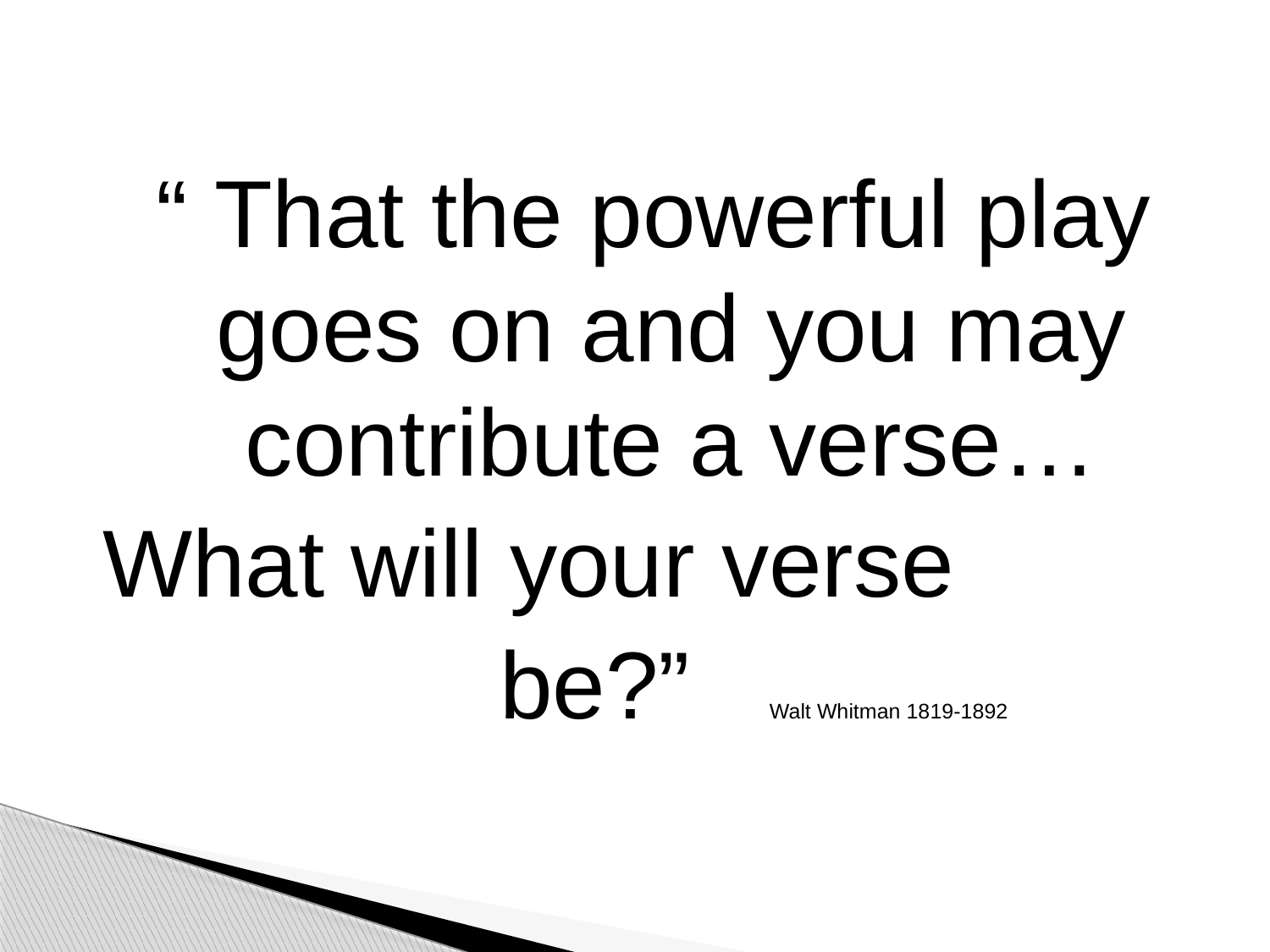

#
“ That the powerful play goes on and you may contribute a verse…
What will your verse
               be?”   Walt Whitman 1819-1892